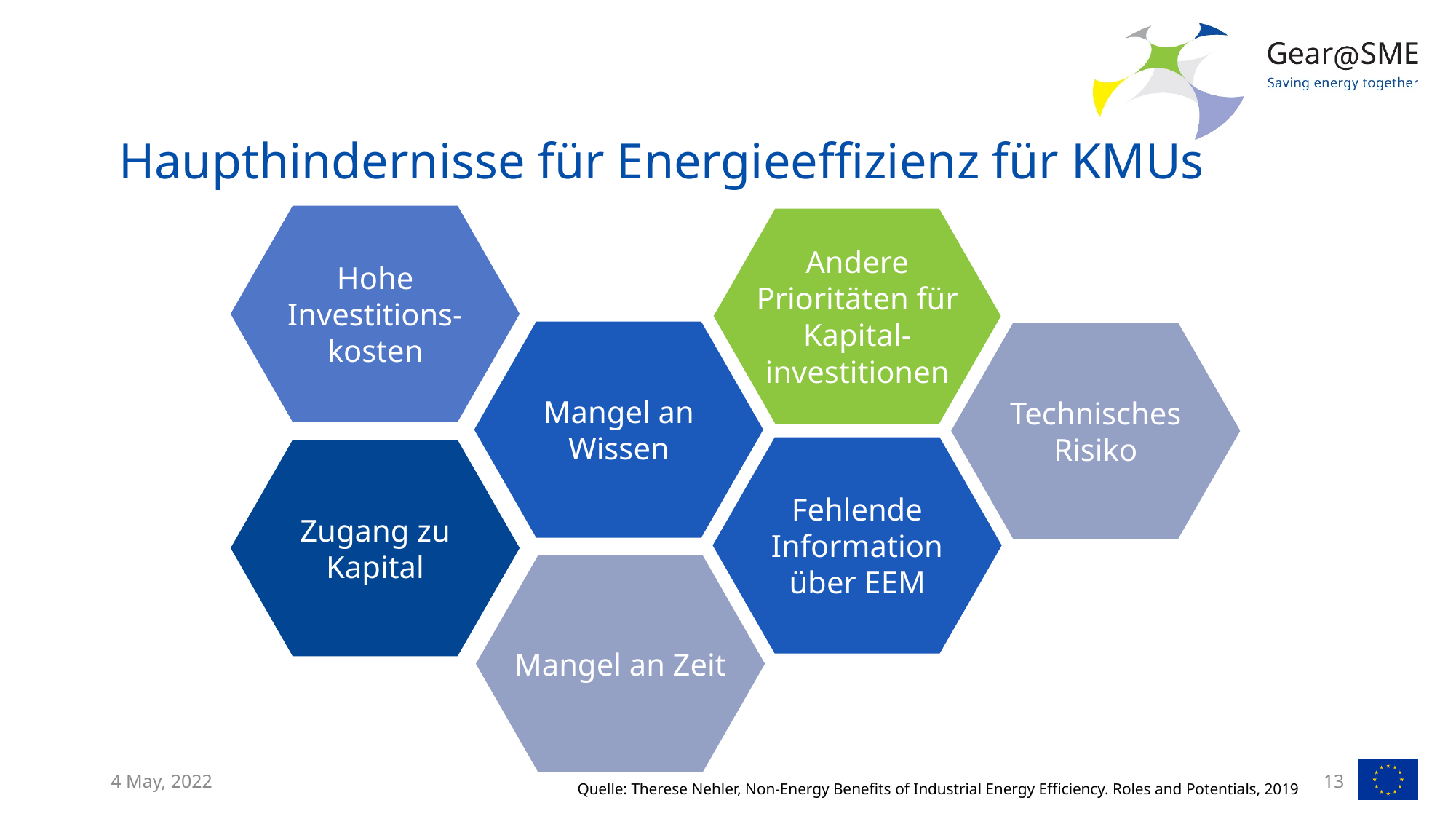

# Haupthindernisse für Energieeffizienz für KMUs
Hohe Investitions-kosten
Mangel an Wissen
Zugang zu Kapital
Mangel an Zeit
Andere Prioritäten für Kapital-investitionen
Technisches Risiko
Fehlende Information über EEM

4 May, 2022
13
Quelle: Therese Nehler, Non-Energy Benefits of Industrial Energy Efficiency. Roles and Potentials, 2019